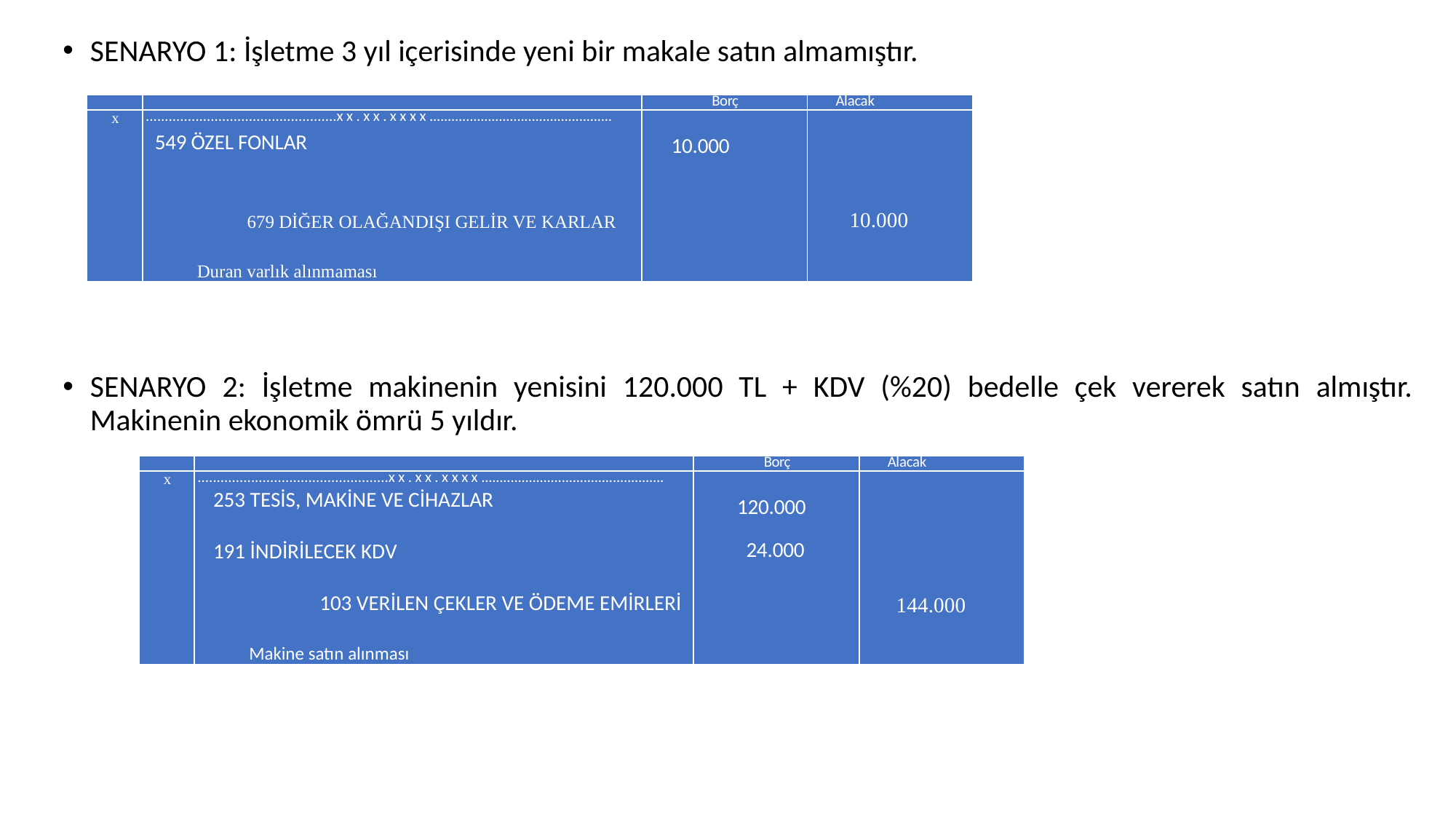

SENARYO 1: İşletme 3 yıl içerisinde yeni bir makale satın almamıştır.

SENARYO 2: İşletme makinenin yenisini 120.000 TL + KDV (%20) bedelle çek vererek satın almıştır. Makinenin ekonomik ömrü 5 yıldır.
|  |  | Borç | Alacak |
| --- | --- | --- | --- |
| x | ..................................................xx.xx.xxxx.................................................. 549 ÖZEL FONLAR  679 DİĞER OLAĞANDIŞI GELİR VE KARLAR Duran varlık alınmaması | 10.000 | 10.000 |
|  |  | Borç | Alacak |
| --- | --- | --- | --- |
| x | ..................................................xx.xx.xxxx.................................................. 253 TESİS, MAKİNE VE CİHAZLAR 191 İNDİRİLECEK KDV     103 VERİLEN ÇEKLER VE ÖDEME EMİRLERİ Makine satın alınması | 120.000 24.000 | 144.000 |